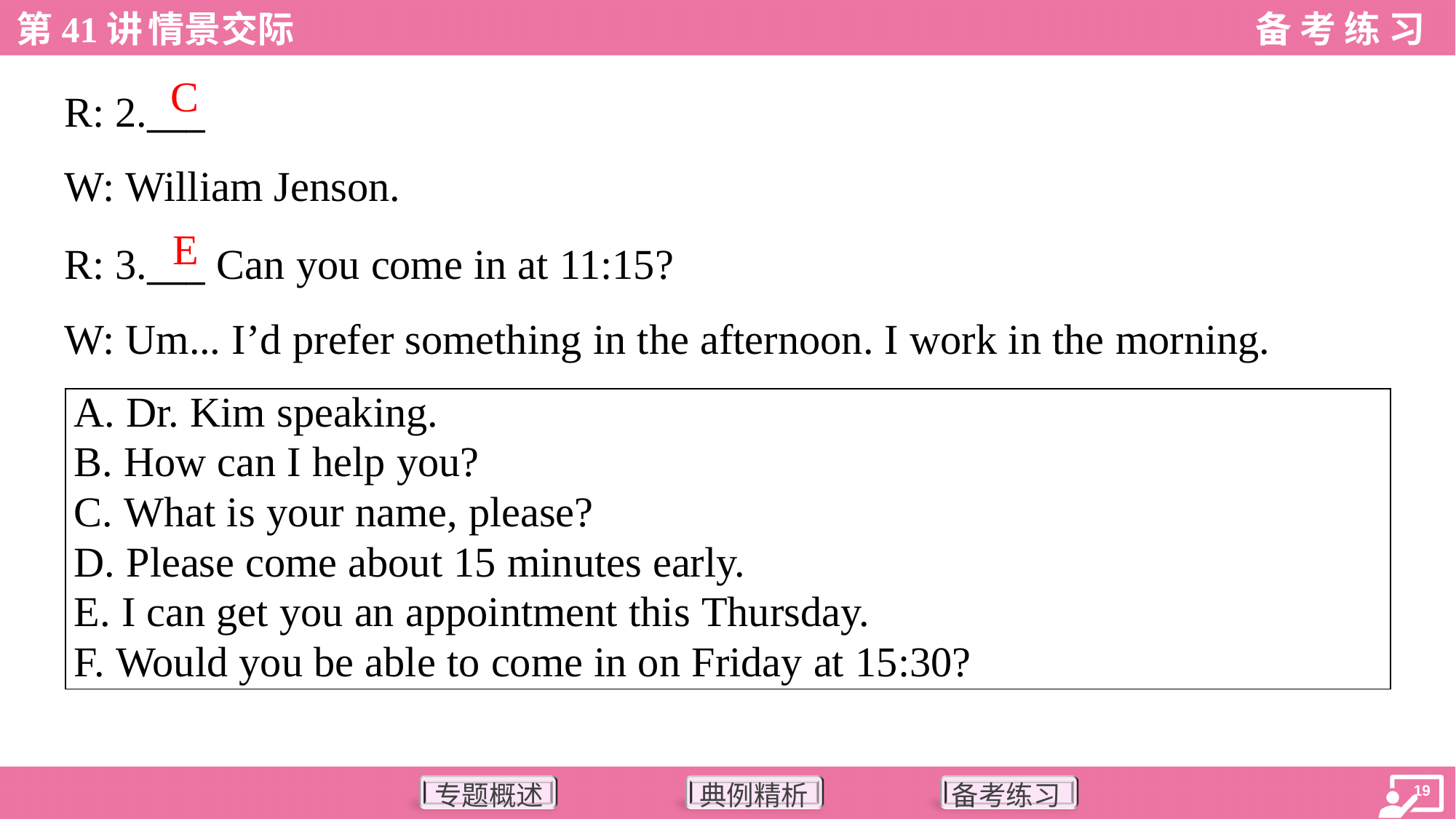

R: 2.___
W: William Jenson.
C
R: 3.___ Can you come in at 11:15?
W: Um... I’d prefer something in the afternoon. I work in the morning.
E
| A. Dr. Kim speaking. B. How can I help you? C. What is your name, please? D. Please come about 15 minutes early. E. I can get you an appointment this Thursday. F. Would you be able to come in on Friday at 15:30? |
| --- |